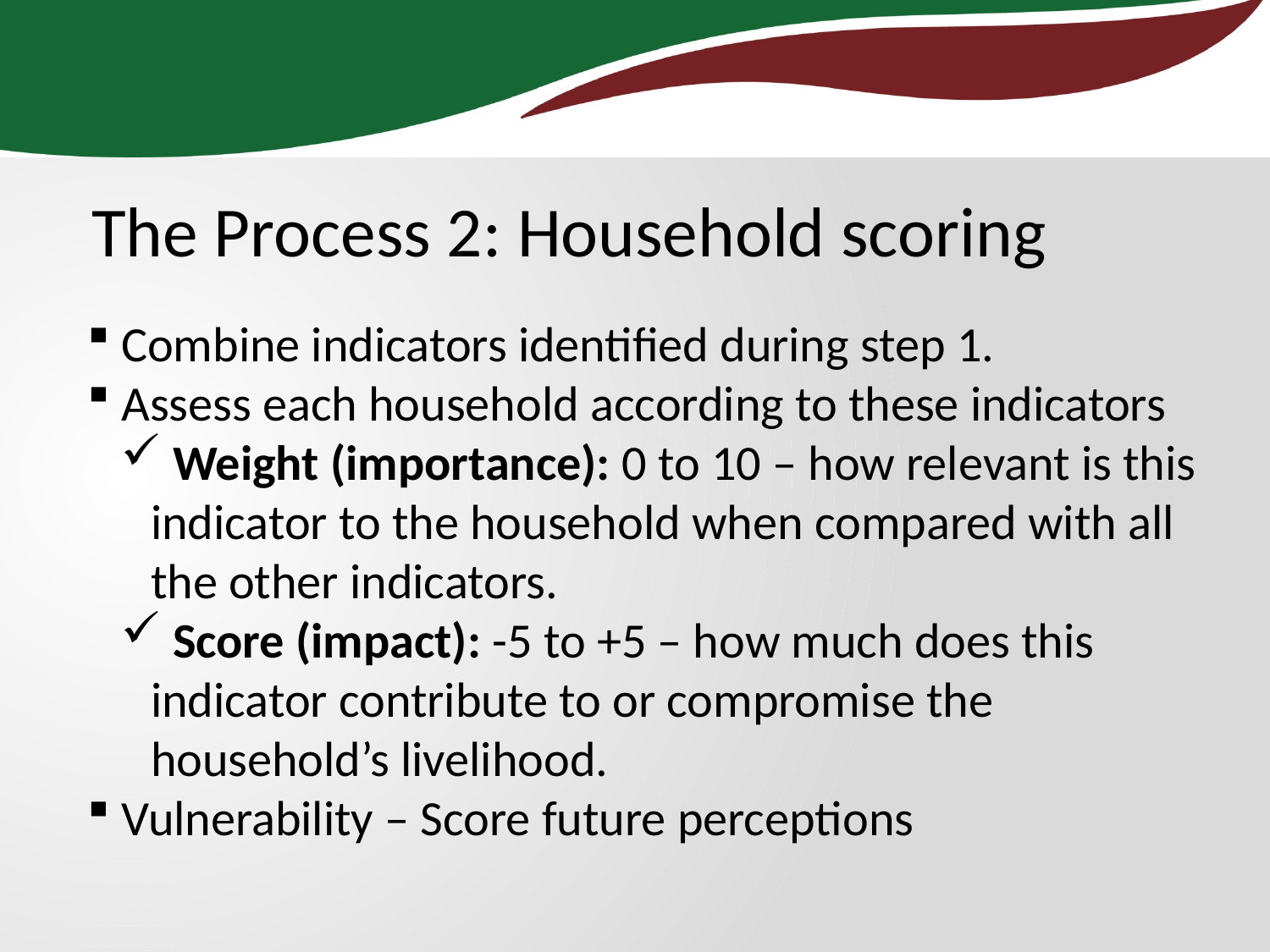

The Process 2: Household scoring
 Combine indicators identified during step 1.
 Assess each household according to these indicators
 Weight (importance): 0 to 10 – how relevant is this indicator to the household when compared with all the other indicators.
 Score (impact): -5 to +5 – how much does this indicator contribute to or compromise the household’s livelihood.
 Vulnerability – Score future perceptions